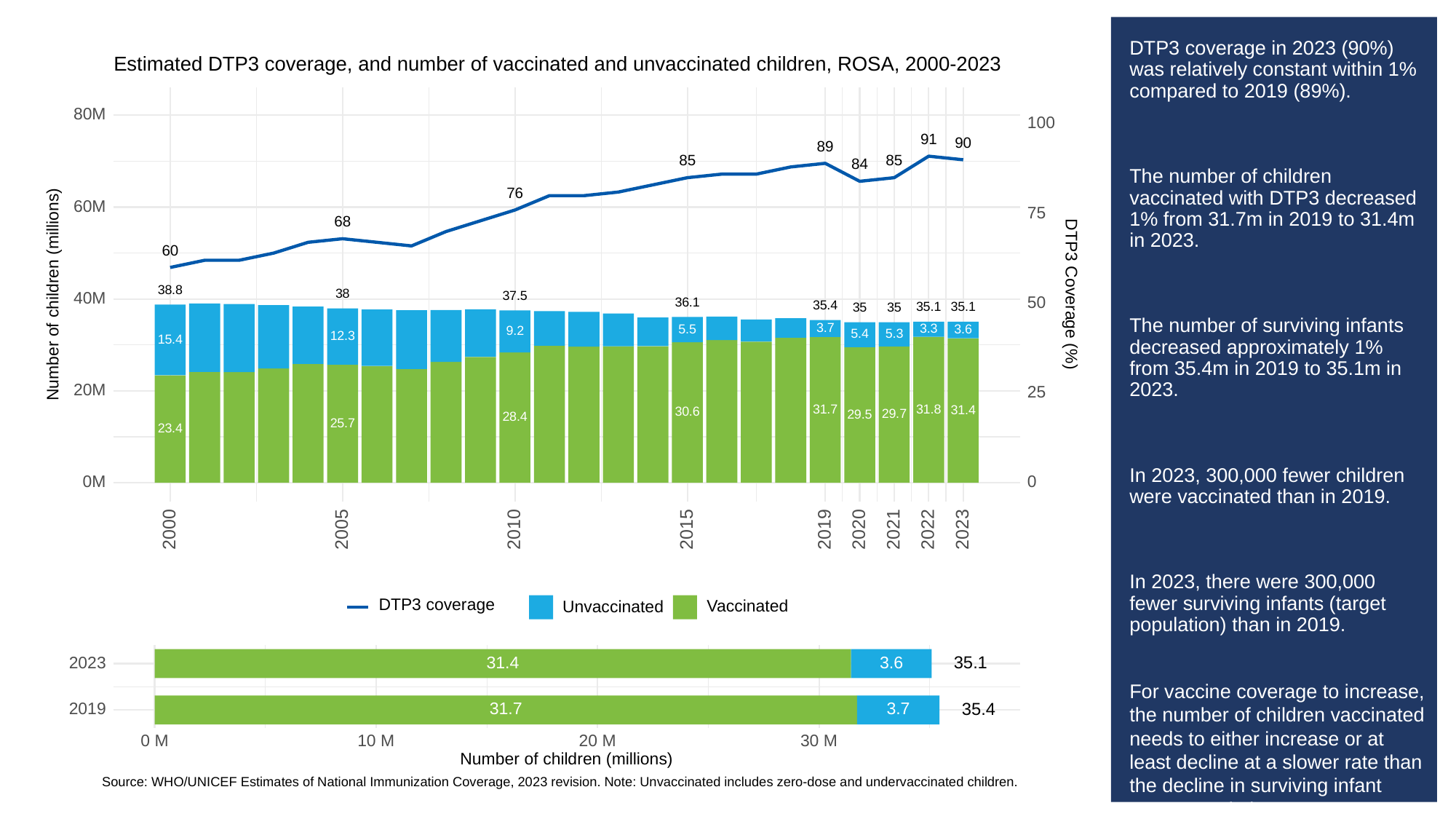

# DTP3 coverage in 2023 (90%) was relatively constant within 1% compared to 2019 (89%).

The number of children vaccinated with DTP3 decreased 1% from 31.7m in 2019 to 31.4m in 2023.

The number of surviving infants decreased approximately 1% from 35.4m in 2019 to 35.1m in 2023.

In 2023, 300,000 fewer children were vaccinated than in 2019.

In 2023, there were 300,000 fewer surviving infants (target population) than in 2019.

For vaccine coverage to increase, the number of children vaccinated needs to either increase or at least decline at a slower rate than the decline in surviving infant target population.

Estimated DTP3 coverage, and number of vaccinated and unvaccinated children, ROSA, 2000-2023

80M

100
91
90
89
85
85

84

76
60M

75
68
60

38.8
Number of children (millions)
DTP3 Coverage (%)
38
37.5
40M
50
36.1

35.4
35.1
35.1

35
35

3.7
3.3
5.5
3.6
9.2
5.3
5.4
12.3
15.4

20M
25

31.8
31.7
31.4
30.6
29.7
29.5
28.4
25.7
23.4

0M
0

2023
2000
2005
2010
2015
2019
2020
2021
2022

DTP3 coverage
Unvaccinated
Vaccinated

35.1
31.4
3.6
2023

35.4
31.7
3.7
2019

30 M
0 M
10 M
20 M
Number of children (millions)
Source: WHO/UNICEF Estimates of National Immunization Coverage, 2023 revision. Note: Unvaccinated includes zero-dose and undervaccinated children.